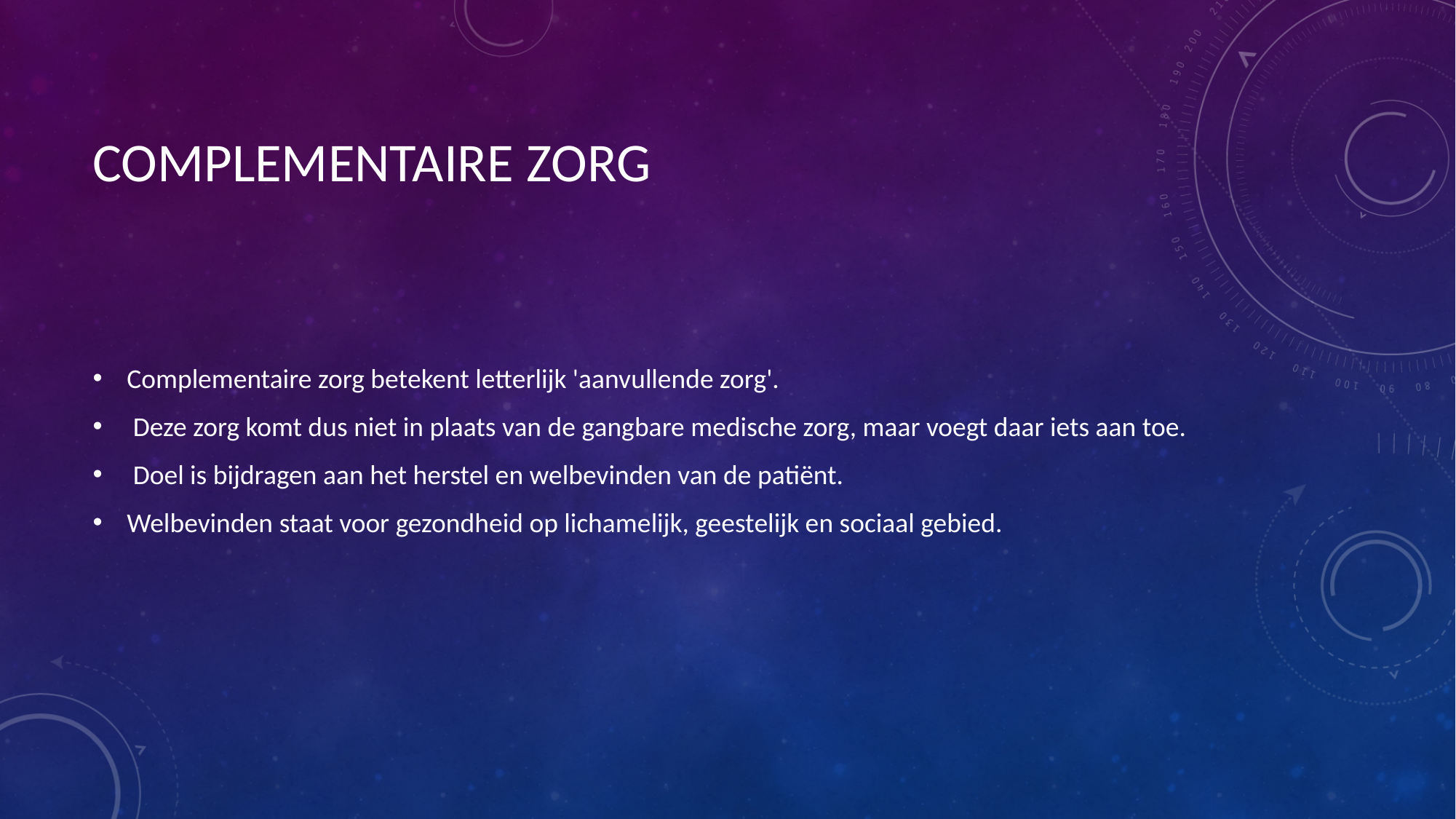

# Complementaire zorg
Complementaire zorg betekent letterlijk 'aanvullende zorg'.
 Deze zorg komt dus niet in plaats van de gangbare medische zorg, maar voegt daar iets aan toe.
 Doel is bijdragen aan het herstel en welbevinden van de patiënt.
Welbevinden staat voor gezondheid op lichamelijk, geestelijk en sociaal gebied.